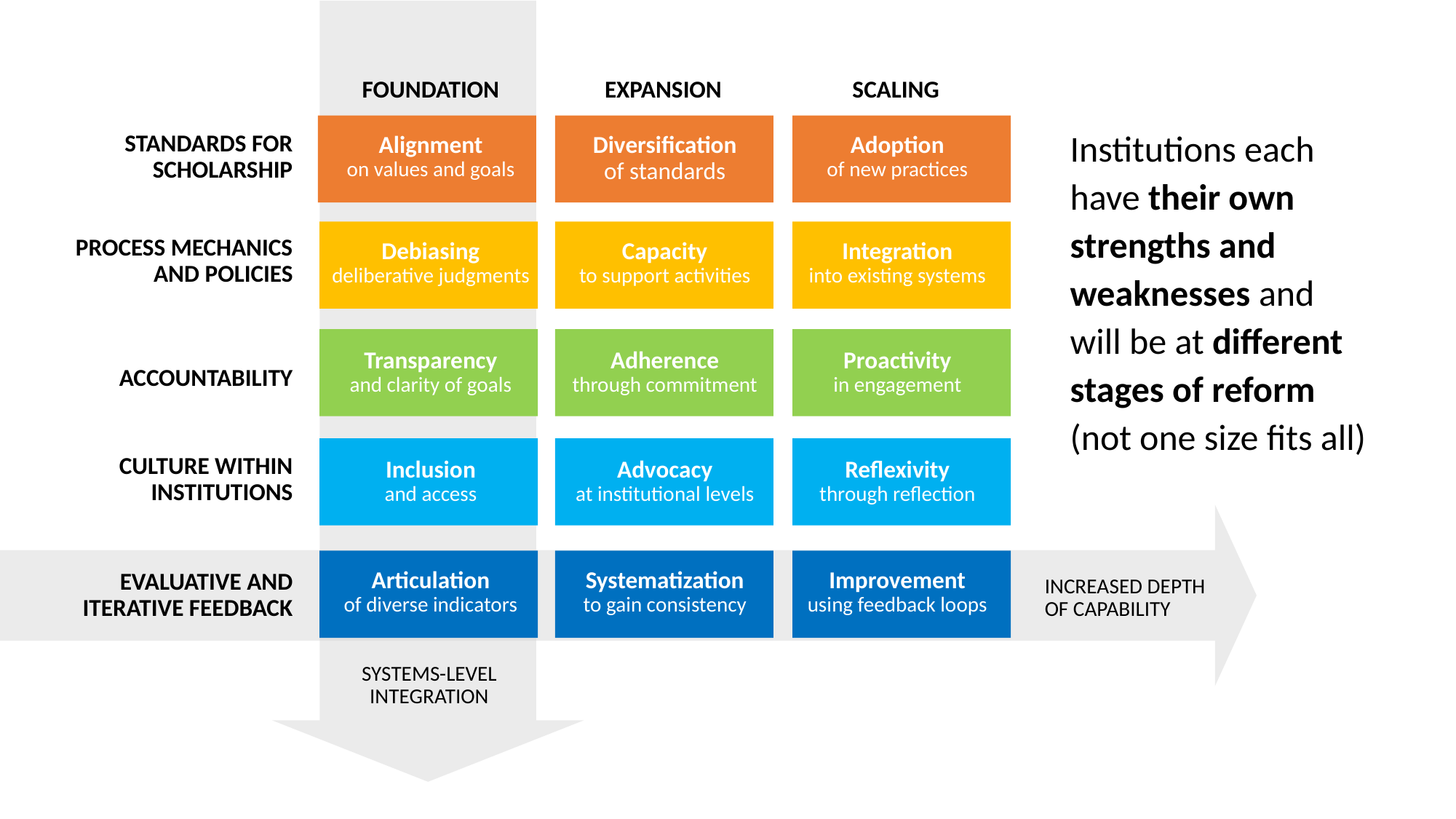

FOUNDATION
EXPANSION
SCALING

Institutions each have their own strengths and weaknesses and will be at different stages of reform (not one size fits all)
STANDARDS FOR SCHOLARSHIP
PROCESS MECHANICS AND POLICIES
ACCOUNTABILITY
CULTURE WITHIN INSTITUTIONS
EVALUATIVE AND ITERATIVE FEEDBACK
Alignment
on values and goals
Diversification
of standards
Adoption
of new practices
Debiasing
deliberative judgments
Capacity
to support activities
Integration
into existing systems
Transparency
and clarity of goals
Adherence
through commitment
Proactivity
in engagement
Inclusion
and access
Advocacy
at institutional levels
Reflexivity
through reflection
Articulation
of diverse indicators
Systematization
to gain consistency
Improvement
using feedback loops

INCREASED DEPTH OF CAPABILITY
SYSTEMS-LEVEL INTEGRATION